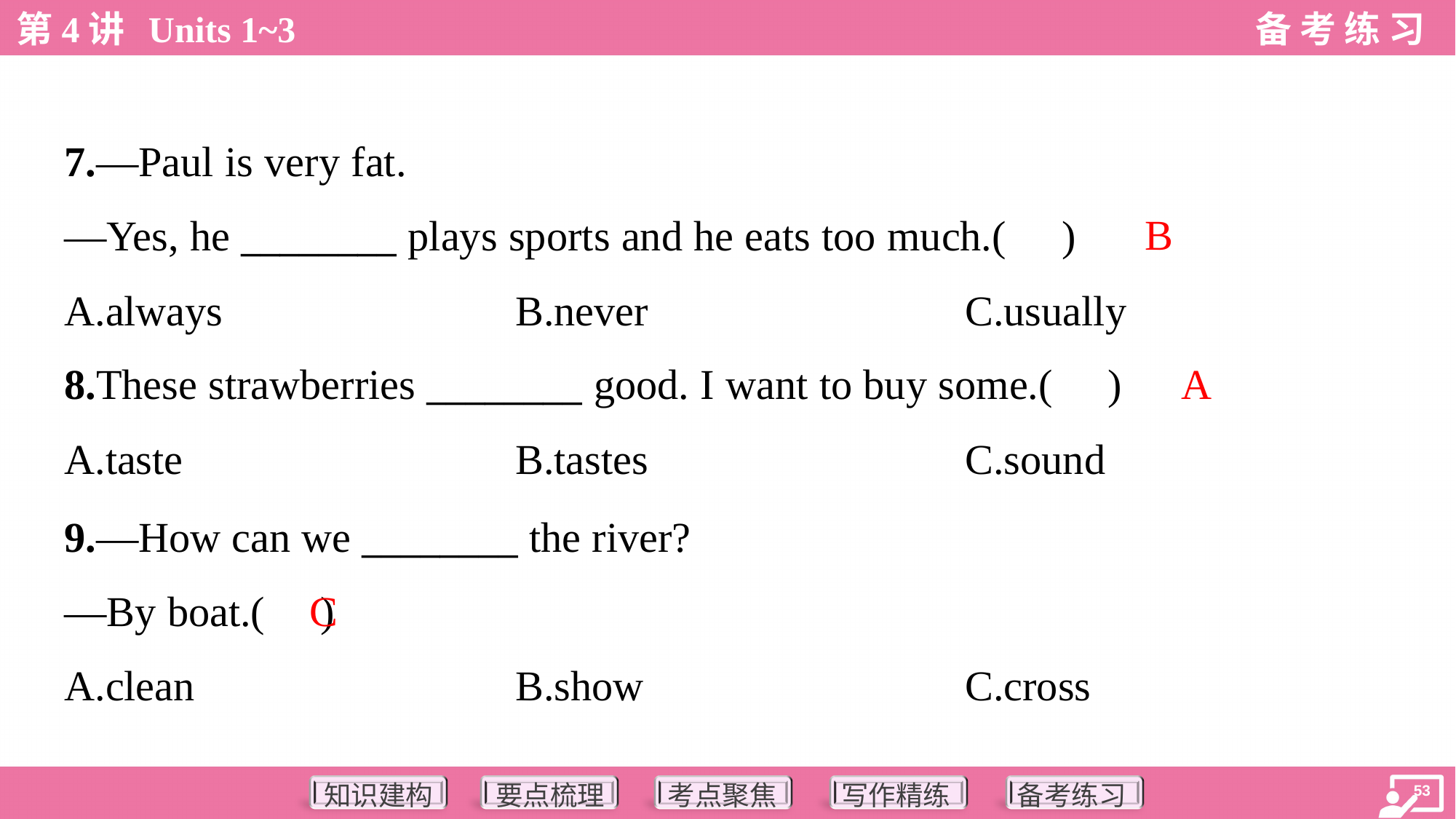

7.—Paul is very fat.
—Yes, he ________ plays sports and he eats too much.(     )
B
A.always	B.never	C.usually
A
8.These strawberries ________ good. I want to buy some.(     )
A.taste	B.tastes	C.sound
9.—How can we ________ the river?
—By boat.(     )
C
A.clean	B.show	C.cross